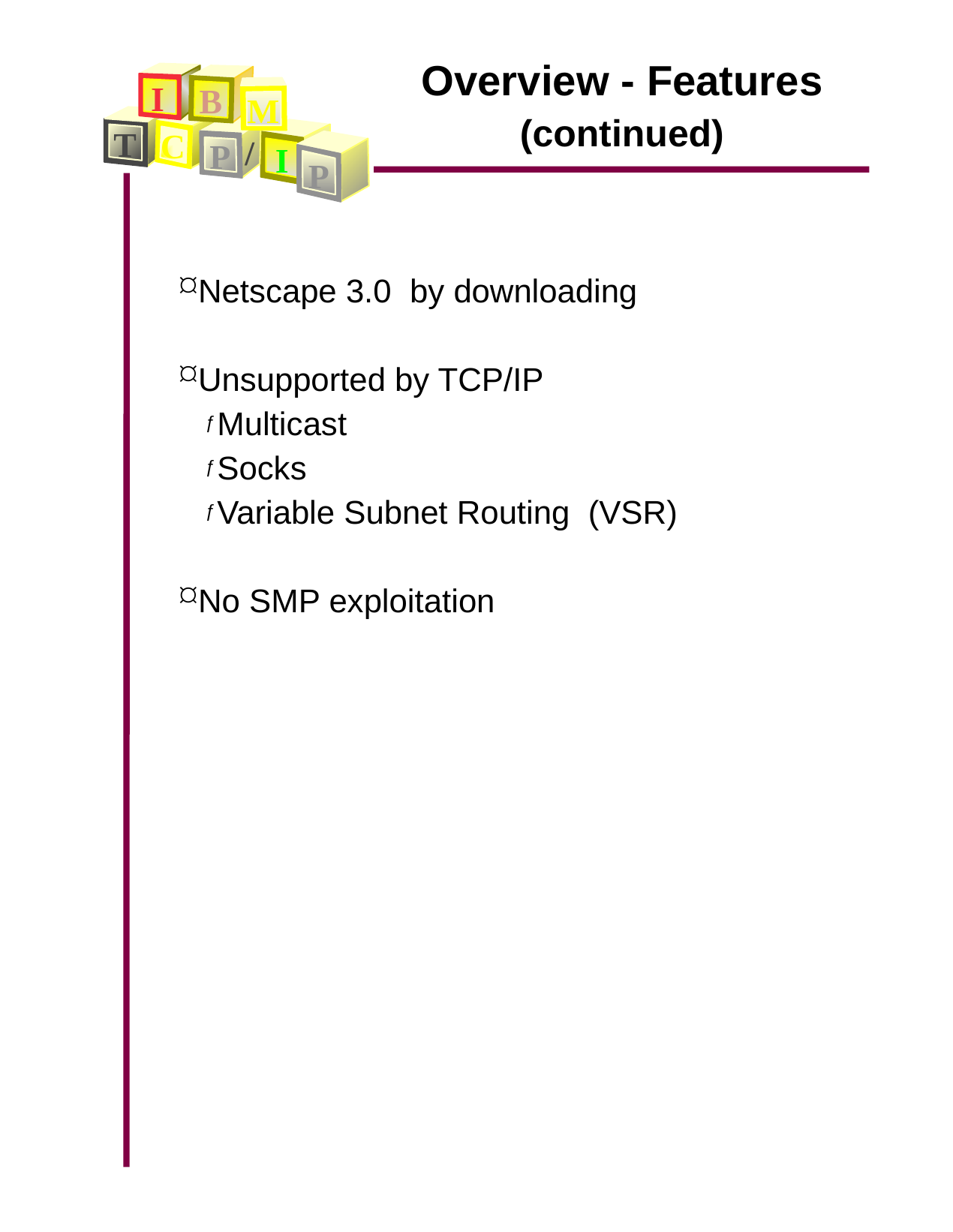

Overview - Features
(continued)

I

B

M

T
C

/

P

I

P

Netscape 3.0  by downloading

Unsupported by TCP/IP
Multicast
Socks
Variable Subnet Routing  (VSR)

No SMP exploitation